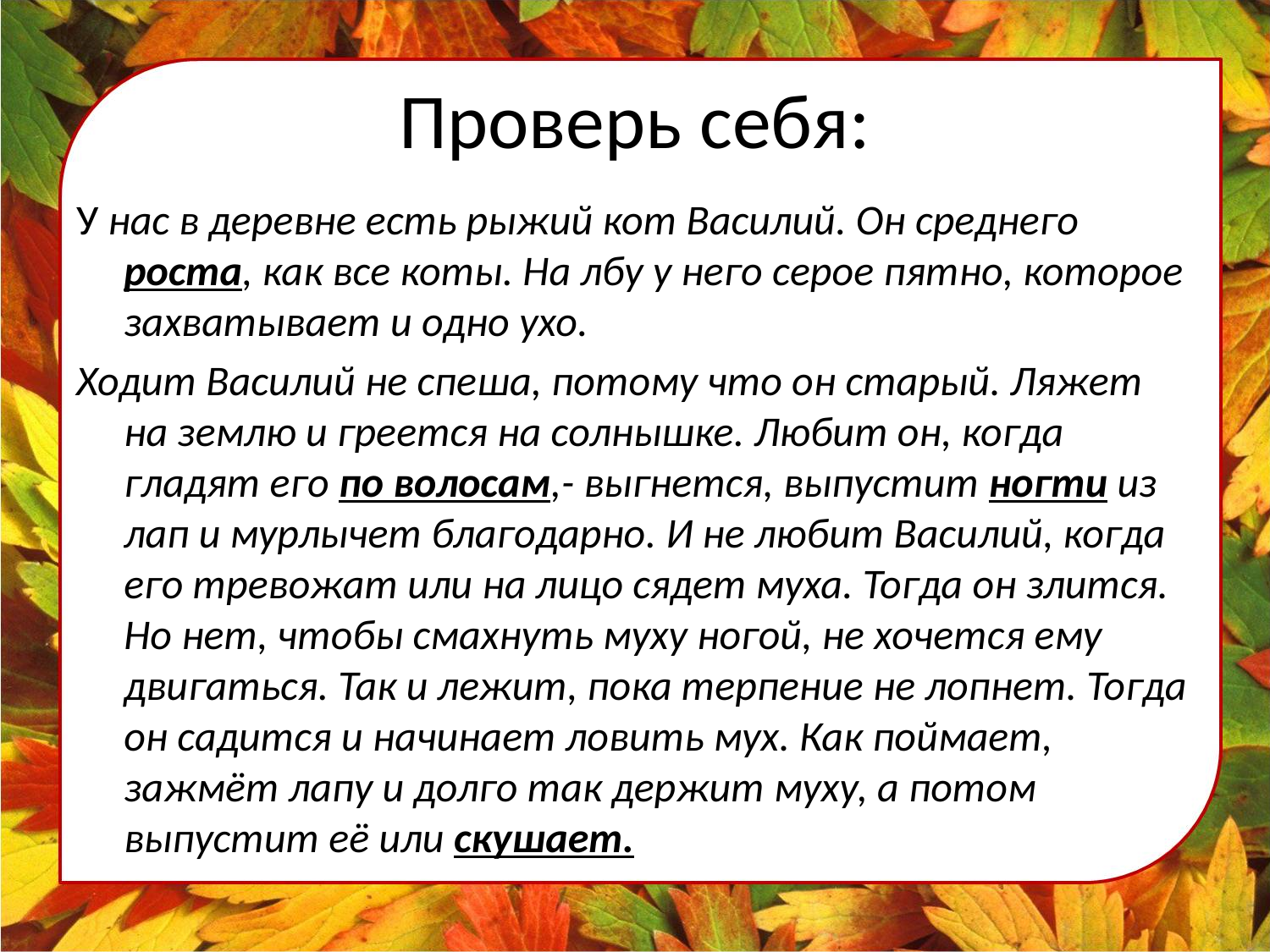

# Проверь себя:
У нас в деревне есть рыжий кот Василий. Он среднего роста, как все коты. На лбу у него серое пятно, которое захватывает и одно ухо.
Ходит Василий не спеша, потому что он старый. Ляжет на землю и греется на солнышке. Любит он, когда гладят его по волосам,- выгнется, выпустит ногти из лап и мурлычет благодарно. И не любит Василий, когда его тревожат или на лицо сядет муха. Тогда он злится. Но нет, чтобы смахнуть муху ногой, не хочется ему двигаться. Так и лежит, пока терпение не лопнет. Тогда он садится и начинает ловить мух. Как поймает, зажмёт лапу и долго так держит муху, а потом выпустит её или скушает.